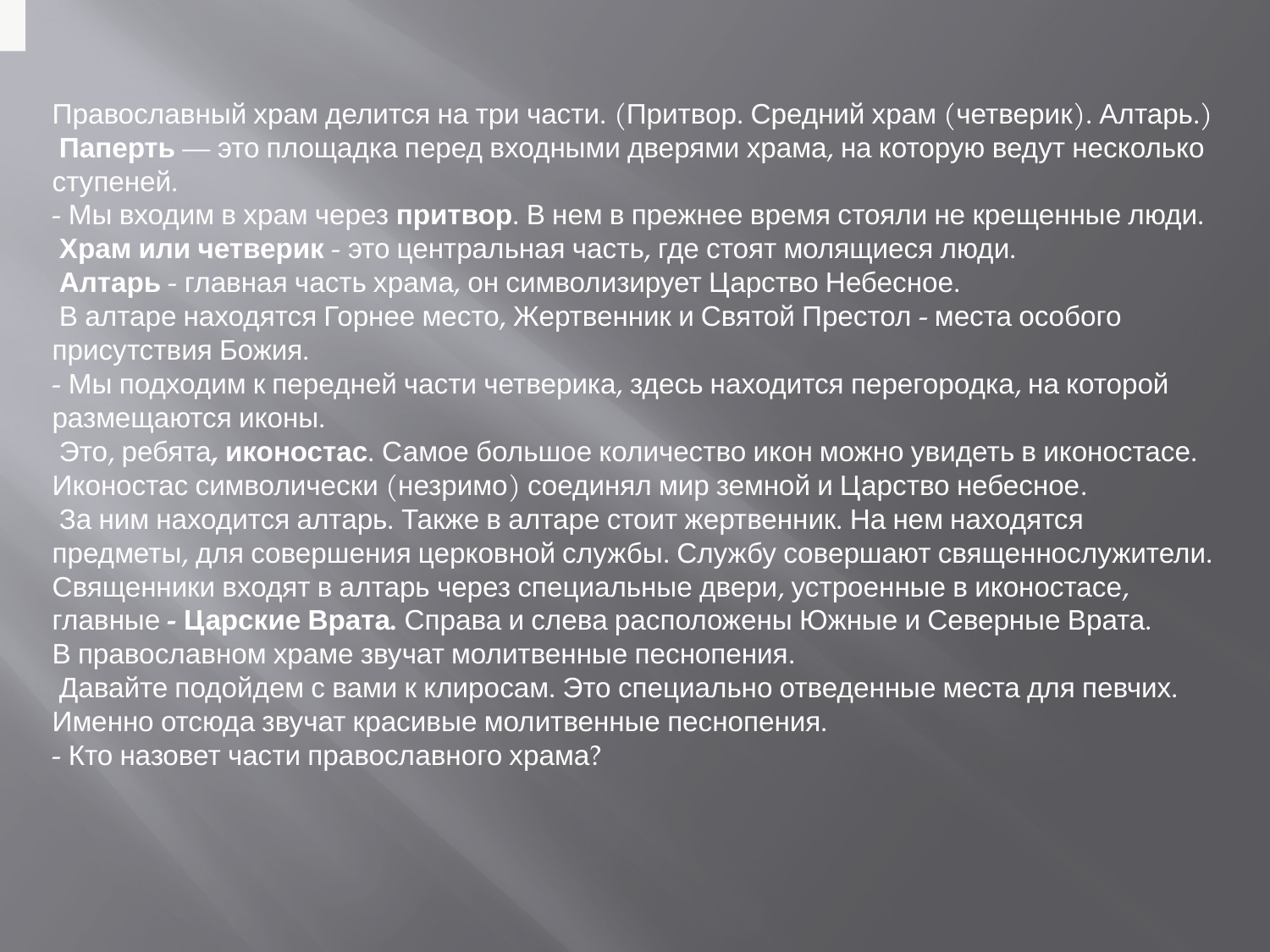

Православный храм делится на три части. (Притвор. Средний храм (четверик). Алтарь.)
 Паперть — это площадка перед входными дверями храма, на которую ведут несколько ступеней.
- Мы входим в храм через притвор. В нем в прежнее время стояли не крещенные люди.
 Храм или четверик - это центральная часть, где стоят молящиеся люди.
 Алтарь - главная часть храма, он символизирует Царство Небесное.
 В алтаре находятся Горнее место, Жертвенник и Святой Престол - места особого присутствия Божия.
- Мы подходим к передней части четверика, здесь находится перегородка, на которой размещаются иконы.
 Это, ребята, иконостас. Самое большое количество икон можно увидеть в иконостасе. Иконостас символически (незримо) соединял мир земной и Царство небесное.
 За ним находится алтарь. Также в алтаре стоит жертвенник. На нем находятся предметы, для совершения церковной службы. Службу совершают священнослужители. Священники входят в алтарь через специальные двери, устроенные в иконостасе, главные - Царские Врата. Справа и слева расположены Южные и Северные Врата.
В православном храме звучат молитвенные песнопения.
 Давайте подойдем с вами к клиросам. Это специально отведенные места для певчих. Именно отсюда звучат красивые молитвенные песнопения.
- Кто назовет части православного храма?